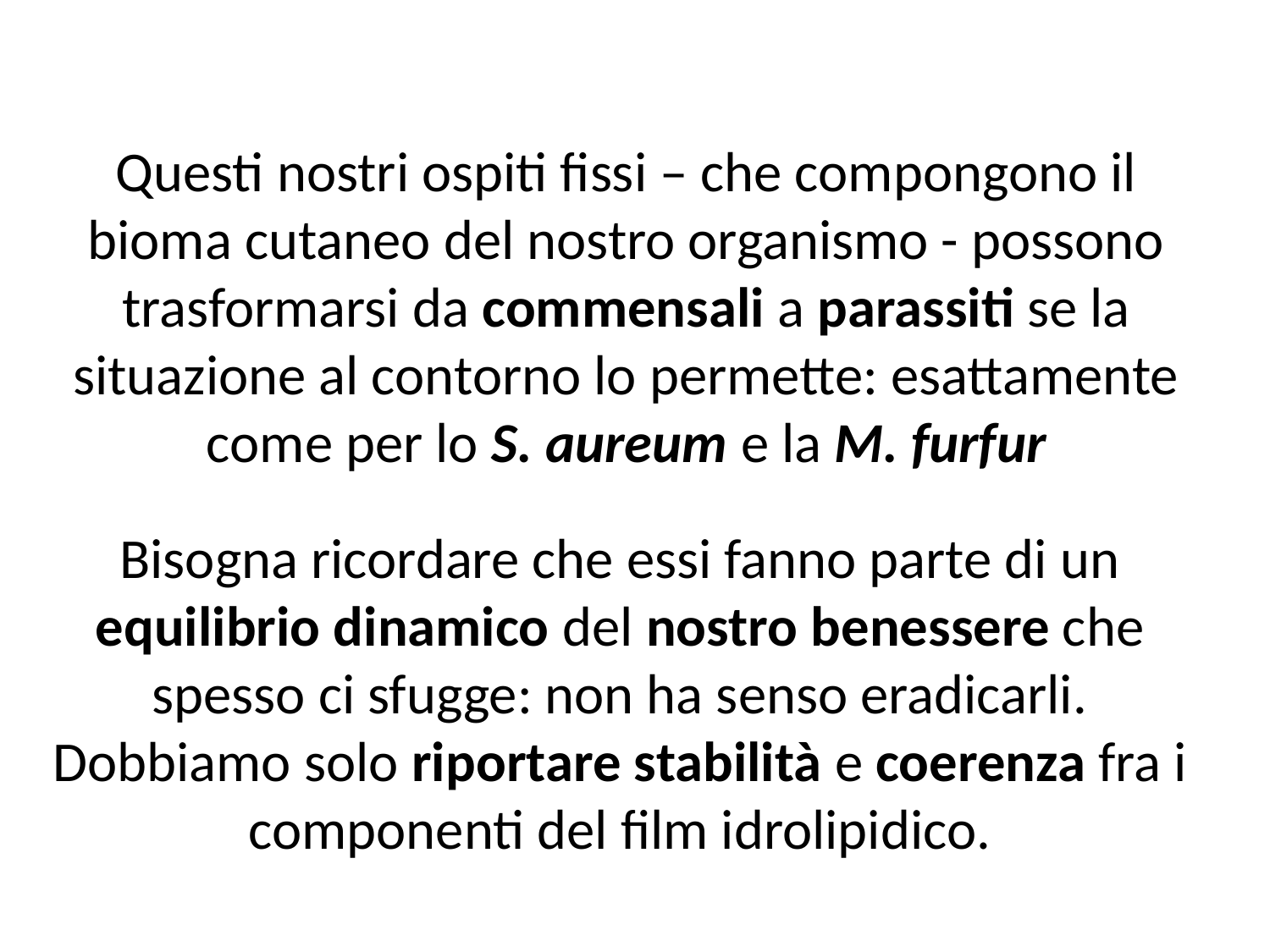

Questi nostri ospiti fissi – che compongono il bioma cutaneo del nostro organismo - possono trasformarsi da commensali a parassiti se la situazione al contorno lo permette: esattamente come per lo S. aureum e la M. furfur
Bisogna ricordare che essi fanno parte di un equilibrio dinamico del nostro benessere che spesso ci sfugge: non ha senso eradicarli. Dobbiamo solo riportare stabilità e coerenza fra i componenti del film idrolipidico.